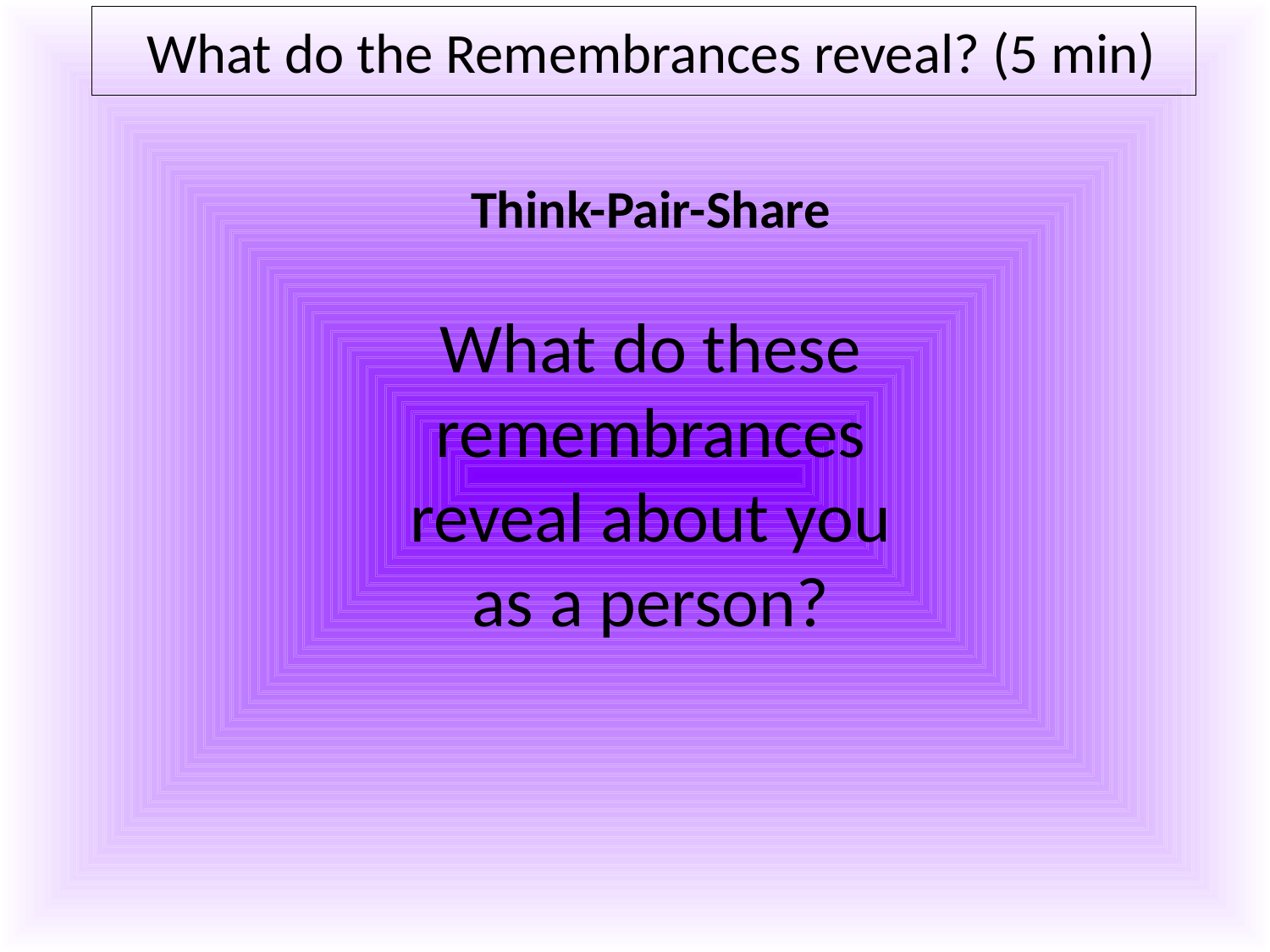

# What do the Remembrances reveal? (5 min)
Think-Pair-Share

What do these remembrances reveal about you as a person?